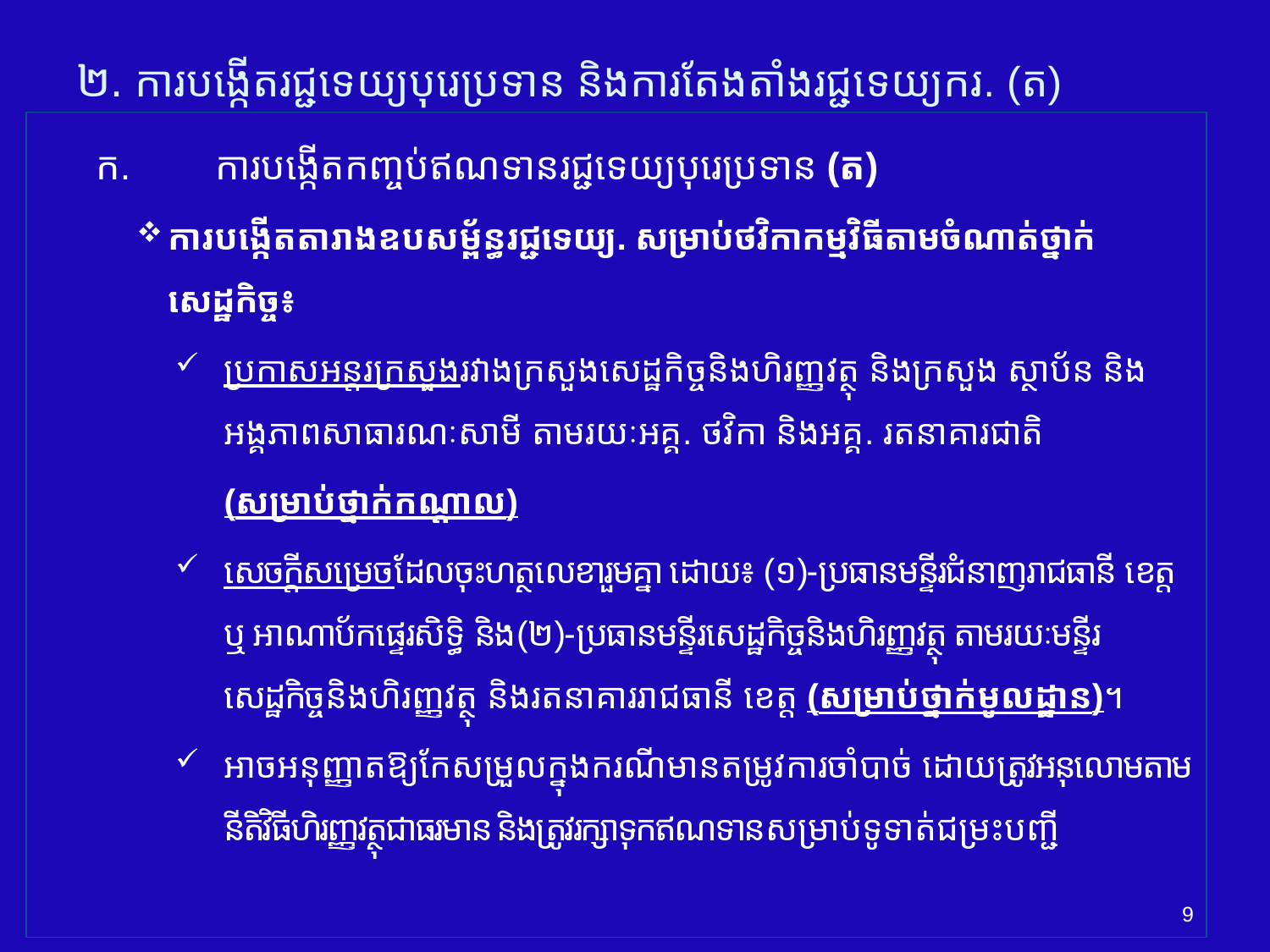

# ២. ការបង្កើត​រជ្ជទេយ្យ​បុរេប្រទាន​ និង​ការ​តែងតាំងរជ្ជទេយ្យករ. (ត)
ក. 	ការបង្កើតកញ្ចប់ឥណទាន​​រជ្ជទេយ្យបុរេប្រទាន​​ (ត)
​ការបង្កើតតារាងឧបសម្ព័ន្ធរជ្ជទេយ្យ​. ​សម្រាប់ថវិកាកម្មវិធីតាមចំណាត់ថ្នាក់សេដ្ឋកិច្ច​៖
​ប្រកាសអន្តរក្រសួង​​រវាងក្រសួងសេដ្ឋកិច្ចនិងហិរញ្ញវត្ថុ និងក្រសួង ស្ថាប័ន និងអង្គភាពសាធារណៈសាមី តាមរយៈអគ្គ. ថវិកា និងអគ្គ. ​រតនាគារជាតិ
     (សម្រាប់ថ្នាក់កណ្តាល)
​សេចក្តីសម្រេចដែលចុះហត្ថលេខារួមគ្នា ដោយ៖ (១)-​ប្រធានមន្ទីរជំនាញរាជធានី ខេត្ត​ ឬ អាណាប័ក​​ផ្ទេរសិទ្ធិ និង​(២)-ប្រធានមន្ទីរ​សេដ្ឋកិច្ចនិងហិរញ្ញវត្ថុ​ តាមរយៈមន្ទីរសេដ្ឋកិច្ច​និងហិរញ្ញវត្ថុ​ និង​​រតនាគាររាជធានី ខេត្ត (សម្រាប់ថ្នាក់មូលដ្ឋាន​​)។
អាច​អនុញ្ញាតឱ្យកែសម្រួលក្នុងករណីមានតម្រូវការ​ចាំបាច់​ ដោយ​ត្រូវ​អនុលោមតាមនីតិវិធីហិរញ្ញវត្ថុជាធរមាន​ និង​ត្រូវរក្សាទុកឥណទាន​​សម្រាប់​ទូទាត់​​ជម្រះបញ្ជី
9